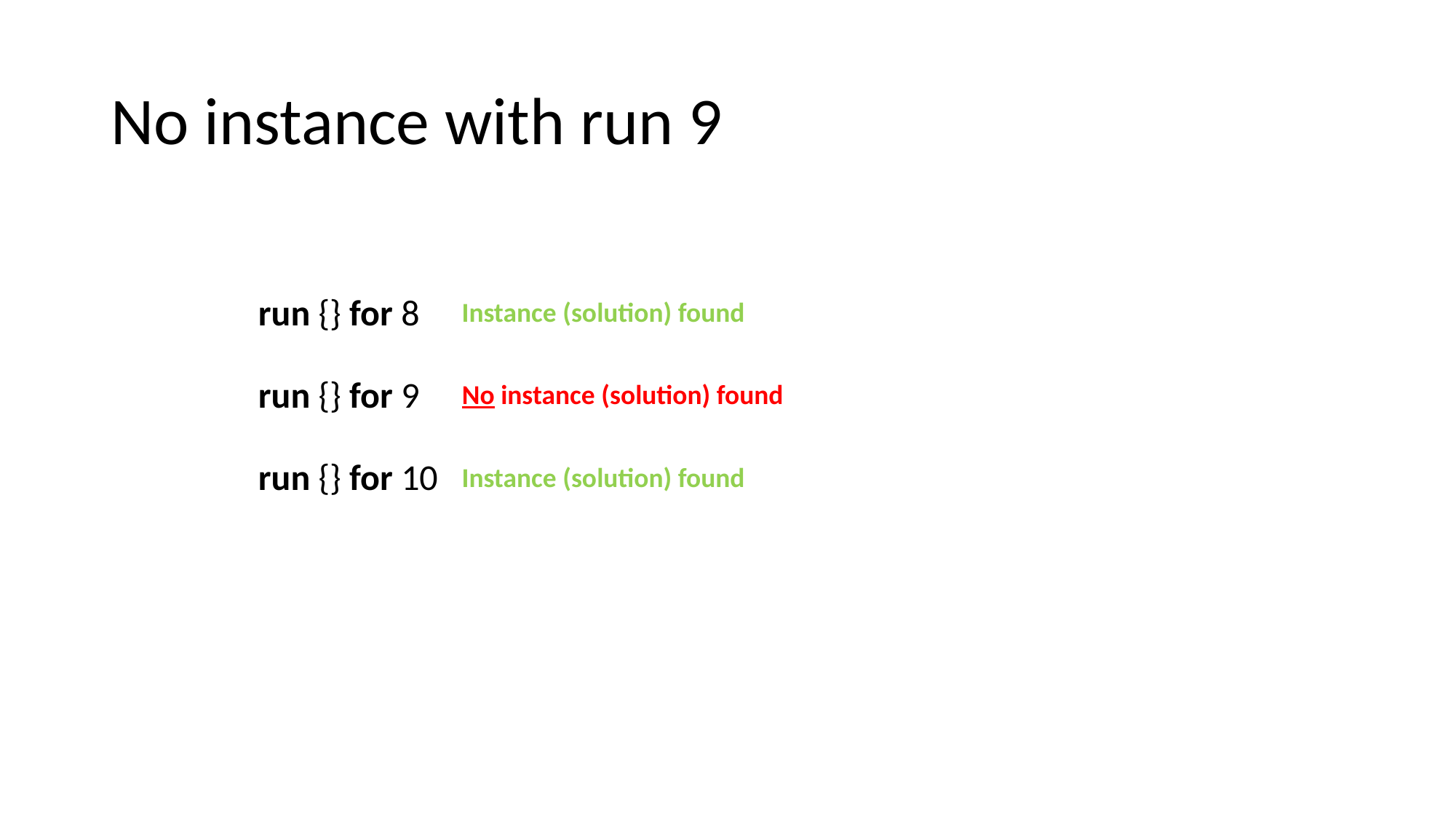

# No instance with run 9
run {} for 8
Instance (solution) found
run {} for 9
No instance (solution) found
run {} for 10
Instance (solution) found